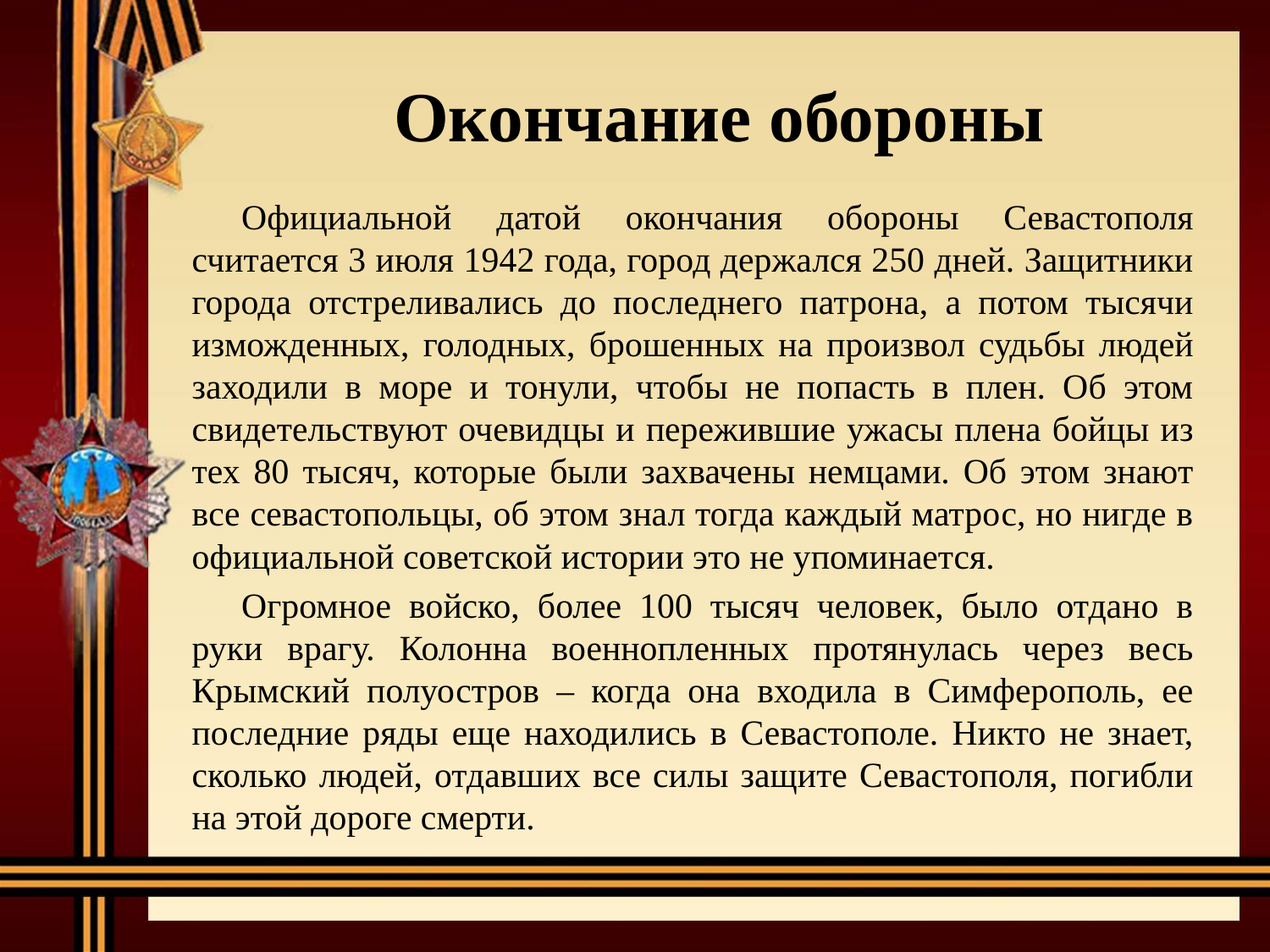

# Окончание обороны
Официальной датой окончания обороны Севастополя считается 3 июля 1942 года, город держался 250 дней. Защитники города отстреливались до последнего патрона, а потом тысячи изможденных, голодных, брошенных на произвол судьбы людей заходили в море и тонули, чтобы не попасть в плен. Об этом свидетельствуют очевидцы и пережившие ужасы плена бойцы из тех 80 тысяч, которые были захвачены немцами. Об этом знают все севастопольцы, об этом знал тогда каждый матрос, но нигде в официальной советской истории это не упоминается.
Огромное войско, более 100 тысяч человек, было отдано в руки врагу. Колонна военнопленных протянулась через весь Крымский полуостров – когда она входила в Симферополь, ее последние ряды еще находились в Севастополе. Никто не знает, сколько людей, отдавших все силы защите Севастополя, погибли на этой дороге смерти.